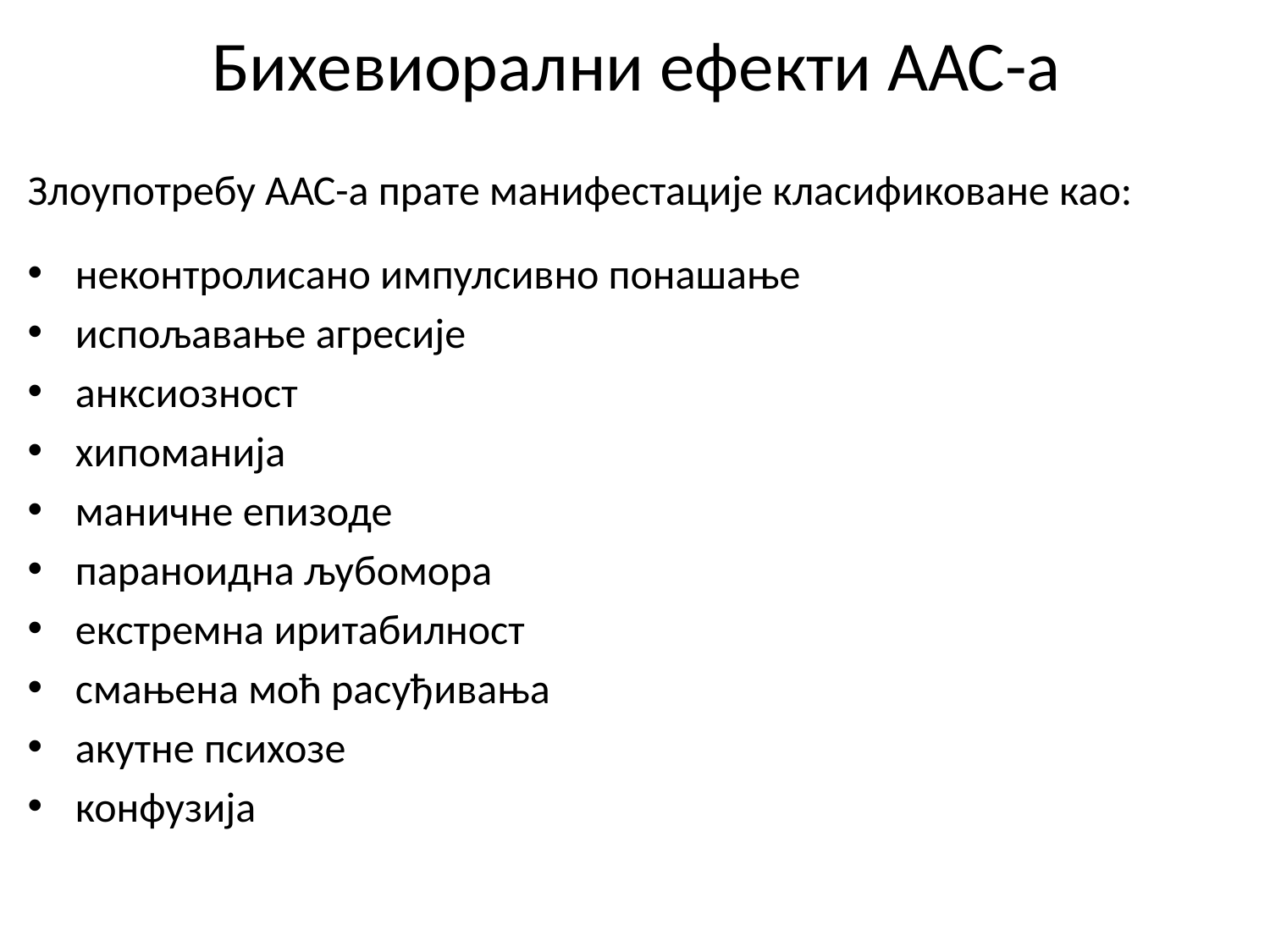

# Бихевиорални ефекти ААС-а
Злоупотребу ААС-а прате манифестације класификоване као:

неконтролисано импулсивно понашање
испољавање агресије
анксиозност
хипоманија
маничне епизоде
параноидна љубомора
екстремна иритабилност
смањена моћ расуђивања
акутне психозе
конфузија